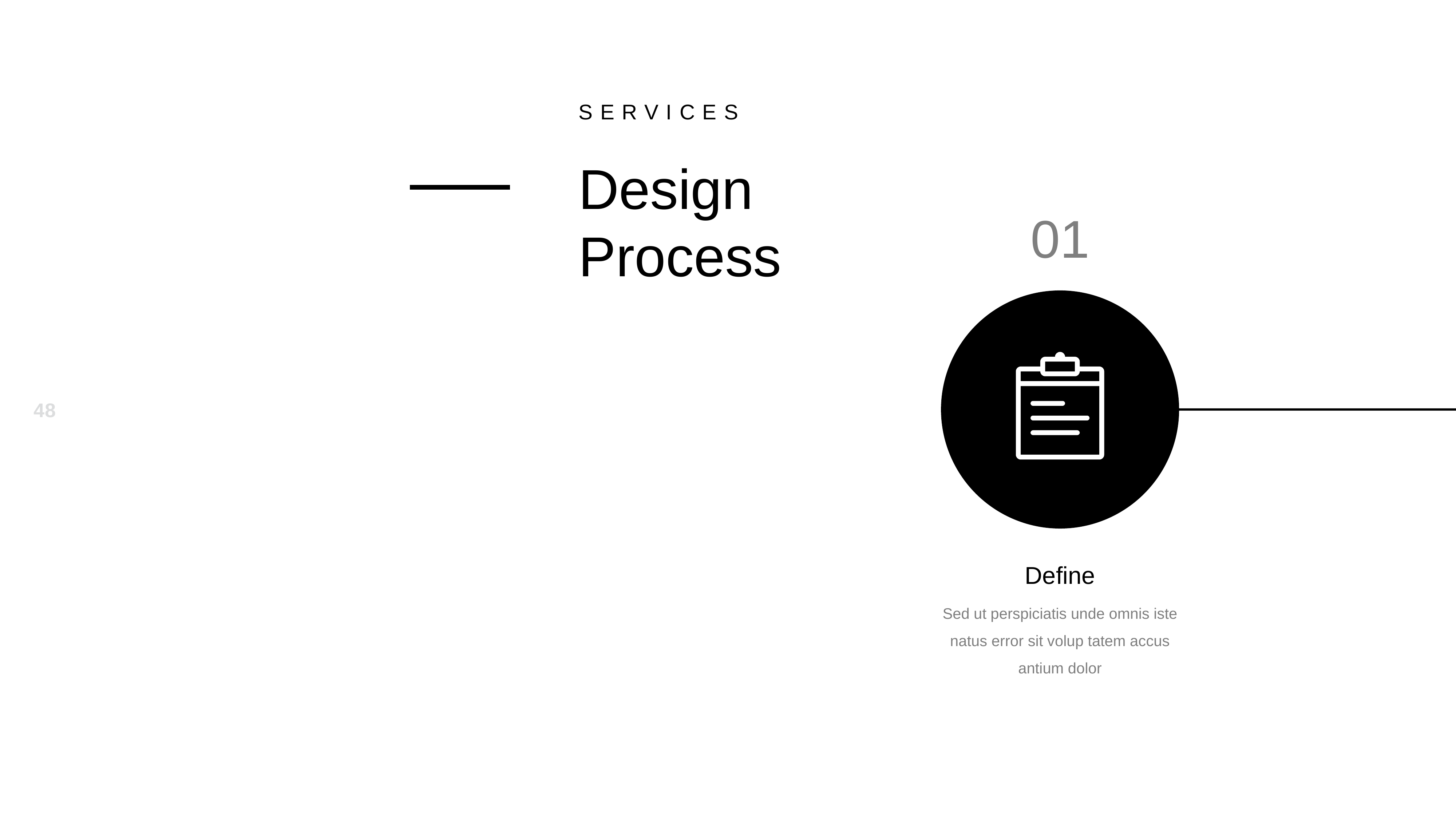

services
Design
Process
01

Define
Sed ut perspiciatis unde omnis iste natus error sit volup tatem accus antium dolor